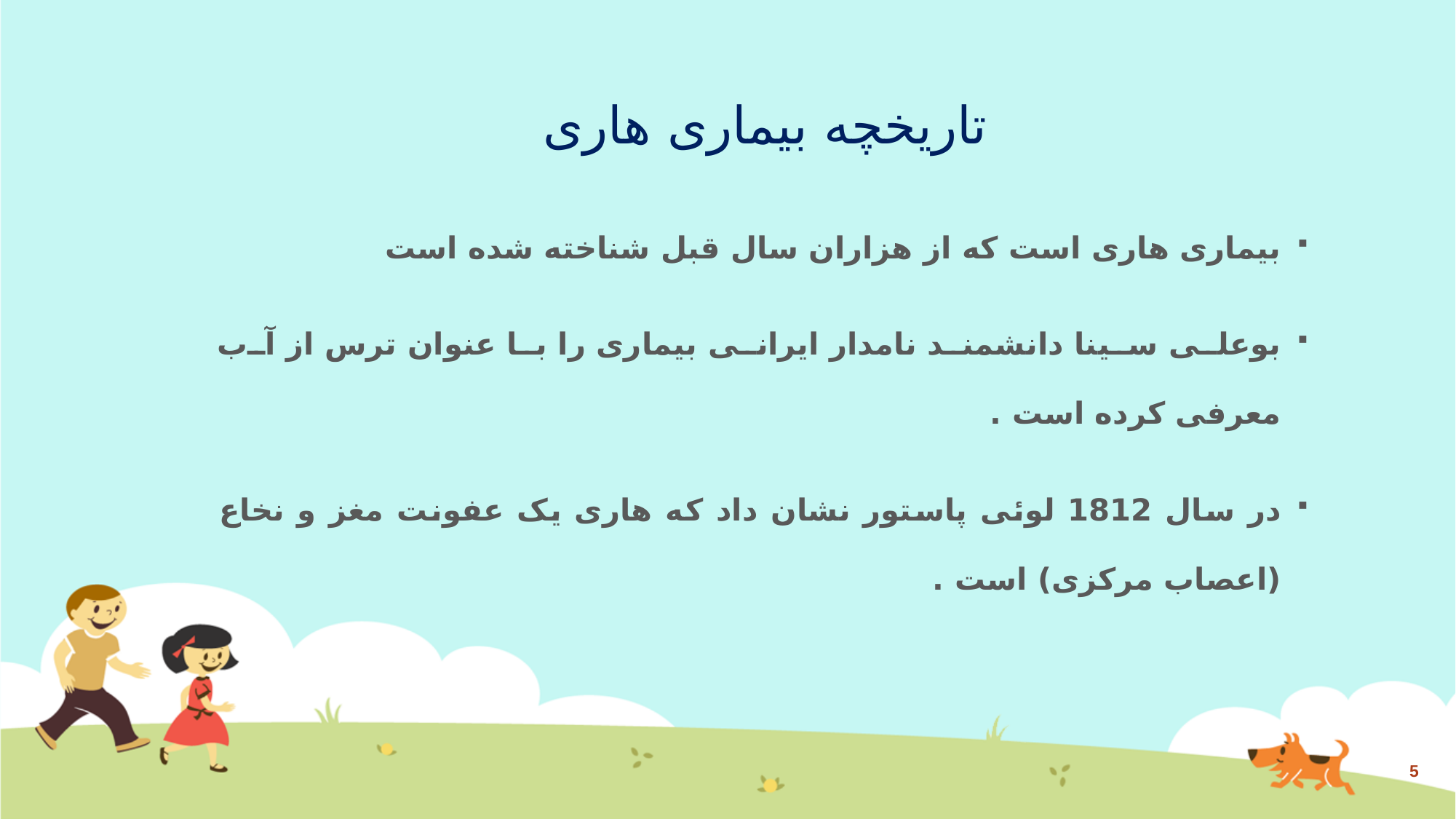

# تاریخچه بیماری هاری
بیماری هاری است که از هزاران سال قبل شناخته شده است
بوعلی سینا دانشمند نامدار ایرانی بیماری را با عنوان ترس از آب معرفی کرده است .
در سال 1812 لوئی پاستور نشان داد که هاری یک عفونت مغز و نخاع (اعصاب مرکزی) است .

5